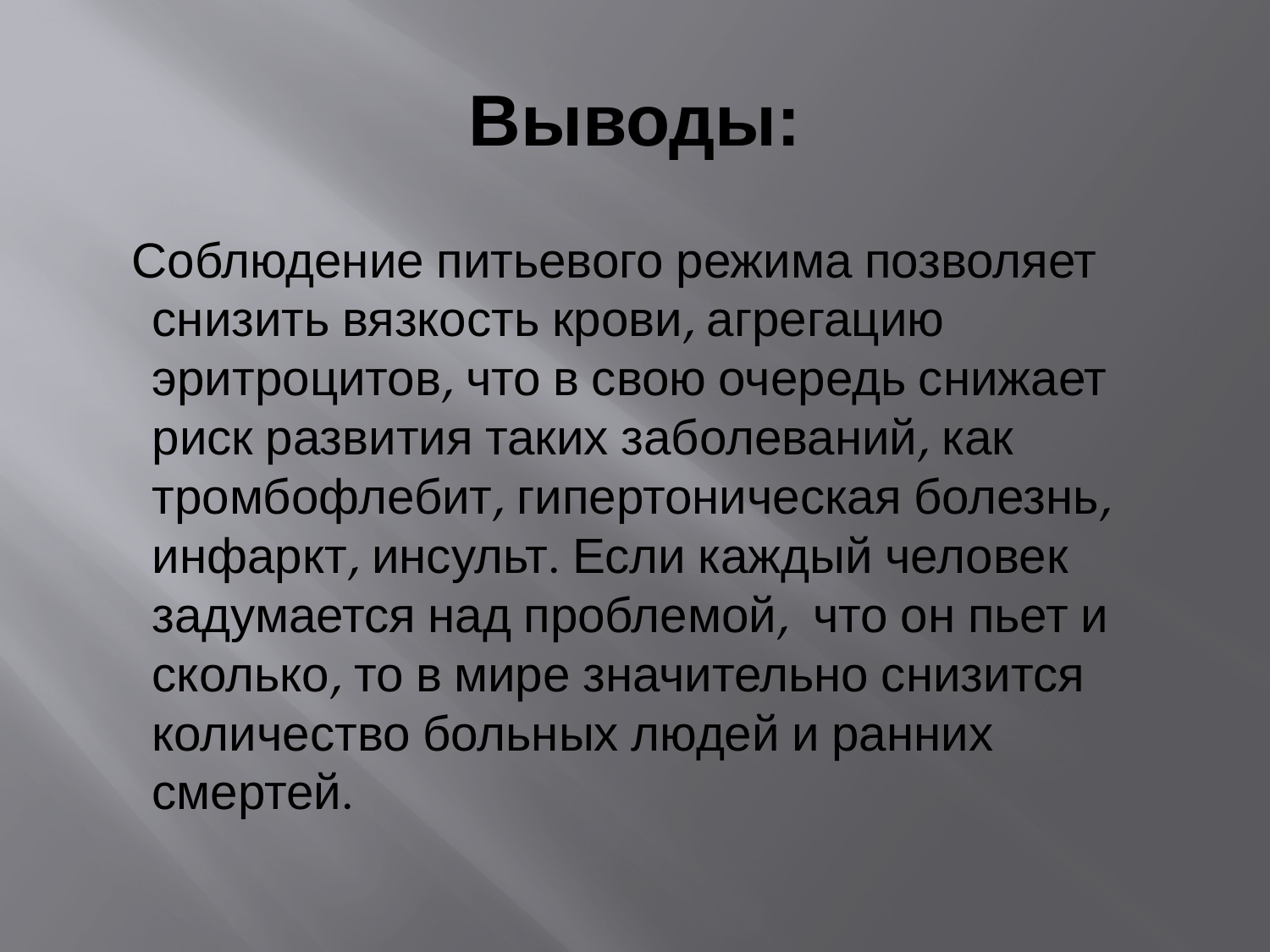

# Выводы:
   Соблюдение питьевого режима позволяет снизить вязкость крови, агрегацию эритроцитов, что в свою очередь снижает риск развития таких заболеваний, как тромбофлебит, гипертоническая болезнь, инфаркт, инсульт. Если каждый человек задумается над проблемой,  что он пьет и сколько, то в мире значительно снизится количество больных людей и ранних смертей.